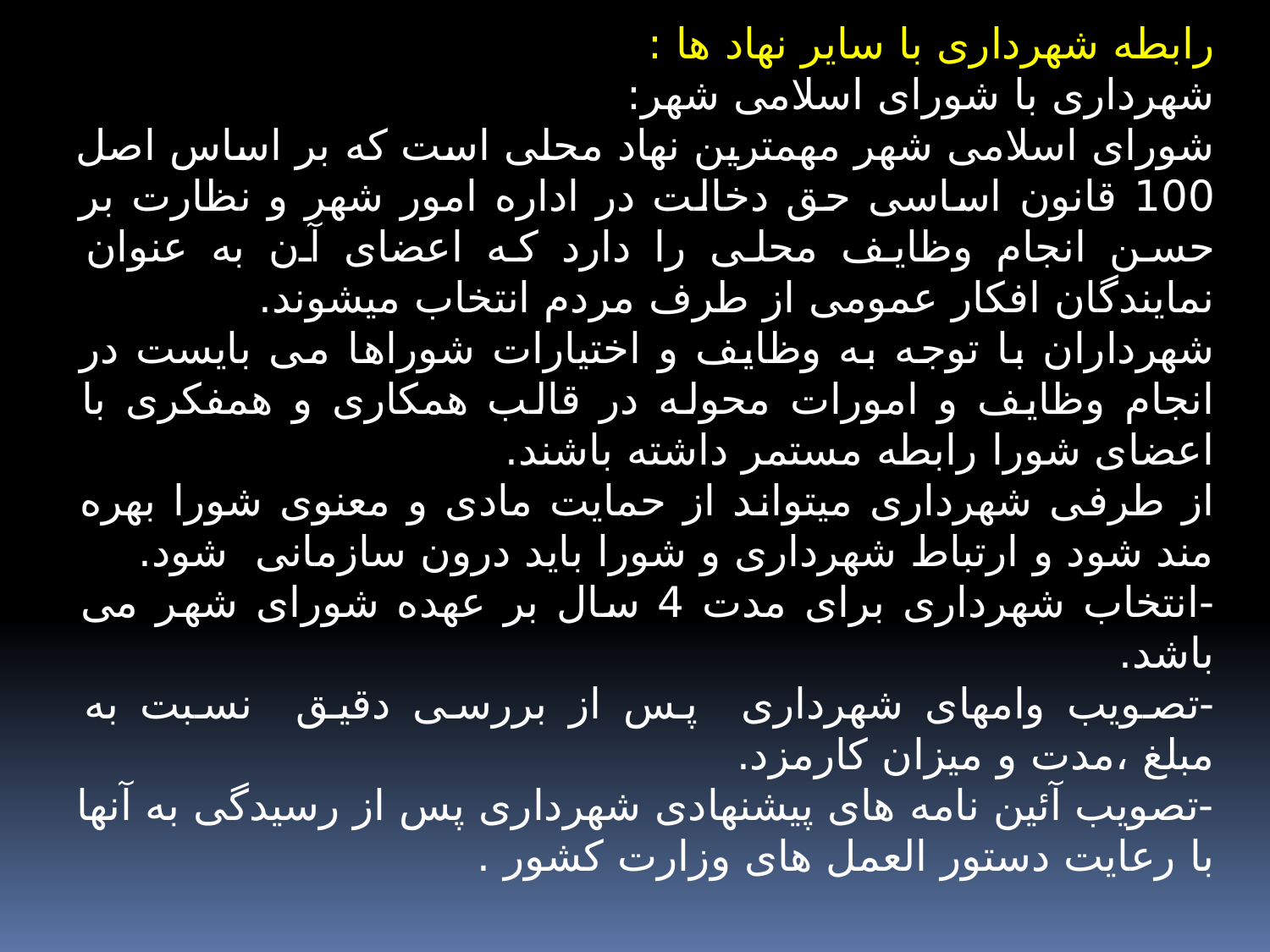

رابطه شهرداری با سایر نهاد ها :
شهرداری با شورای اسلامی شهر:
شورای اسلامی شهر مهمترین نهاد محلی است که بر اساس اصل 100 قانون اساسی حق دخالت در اداره امور شهر و نظارت بر حسن انجام وظایف محلی را دارد که اعضای آن به عنوان نمایندگان افکار عمومی از طرف مردم انتخاب میشوند.
شهرداران با توجه به وظایف و اختیارات شوراها می بایست در انجام وظایف و امورات محوله در قالب همکاری و همفکری با اعضای شورا رابطه مستمر داشته باشند.
از طرفی شهرداری میتواند از حمایت مادی و معنوی شورا بهره مند شود و ارتباط شهرداری و شورا باید درون سازمانی  شود.
-انتخاب شهرداری برای مدت 4 سال بر عهده شورای شهر می باشد.
-تصویب وامهای شهرداری  پس از بررسی دقیق  نسبت به مبلغ ،مدت و میزان کارمزد.
-تصویب آئین نامه های پیشنهادی شهرداری پس از رسیدگی به آنها با رعایت دستور العمل های وزارت کشور .